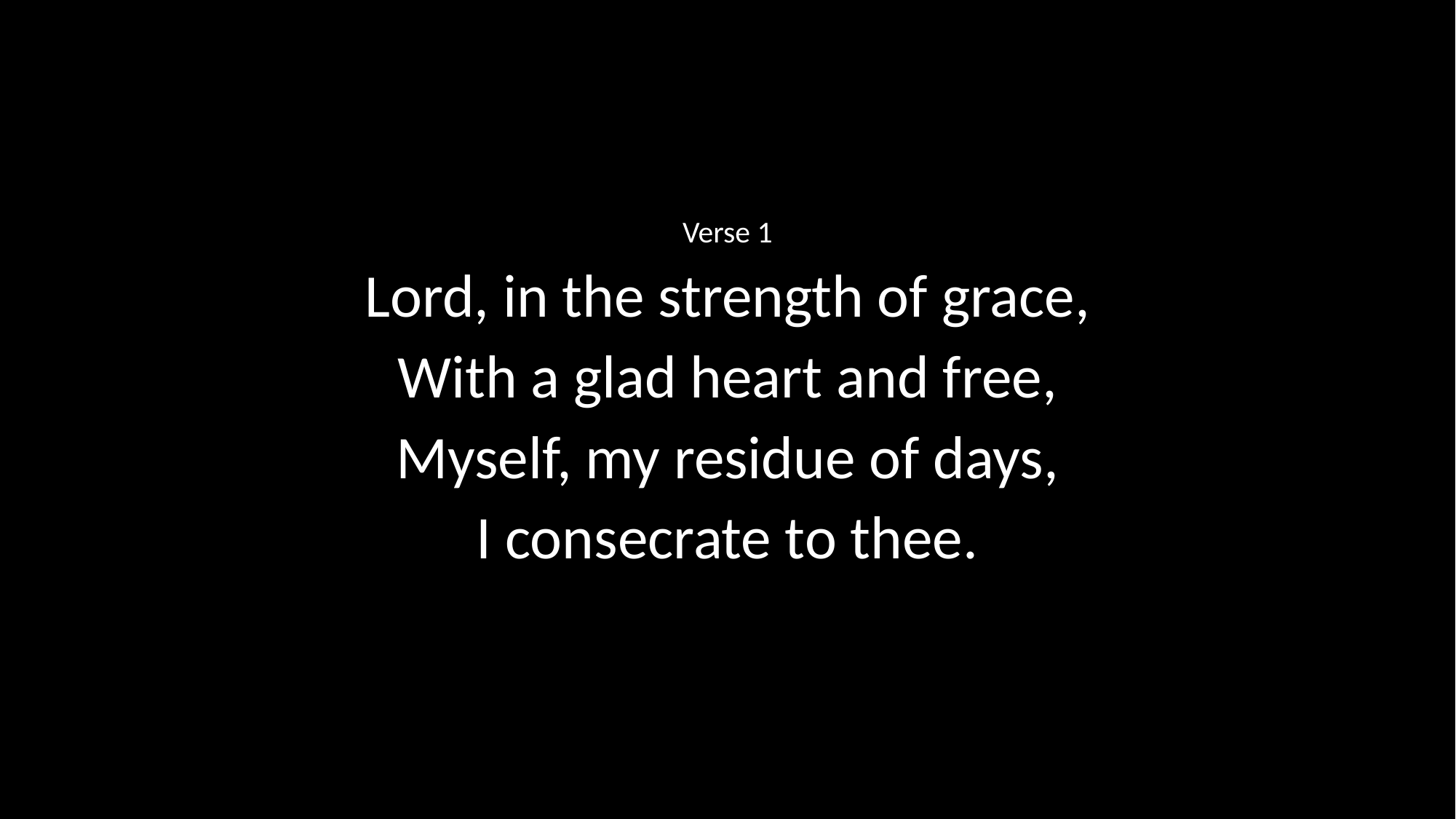

Verse 1
Lord, in the strength of grace,
With a glad heart and free,
Myself, my residue of days,
I consecrate to thee.